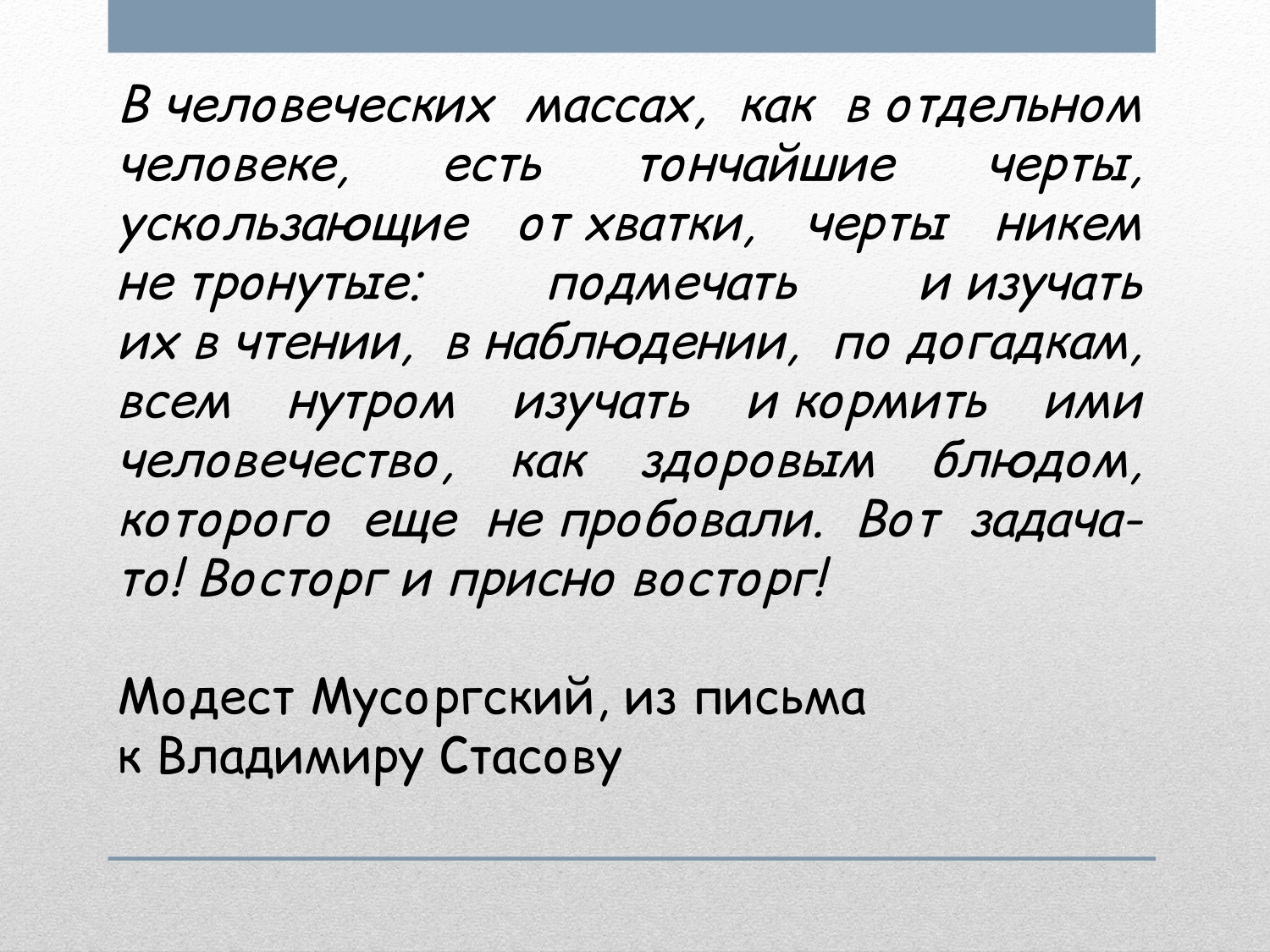

В человеческих массах, как в отдельном человеке, есть тончайшие черты, ускользающие от хватки, черты никем не тронутые: подмечать и изучать их в чтении, в наблюдении, по догадкам, всем нутром изучать и кормить ими человечество, как здоровым блюдом, которого еще не пробовали. Вот задача-то! Восторг и присно восторг!

Модест Мусоргский, из письма к Владимиру Стасову